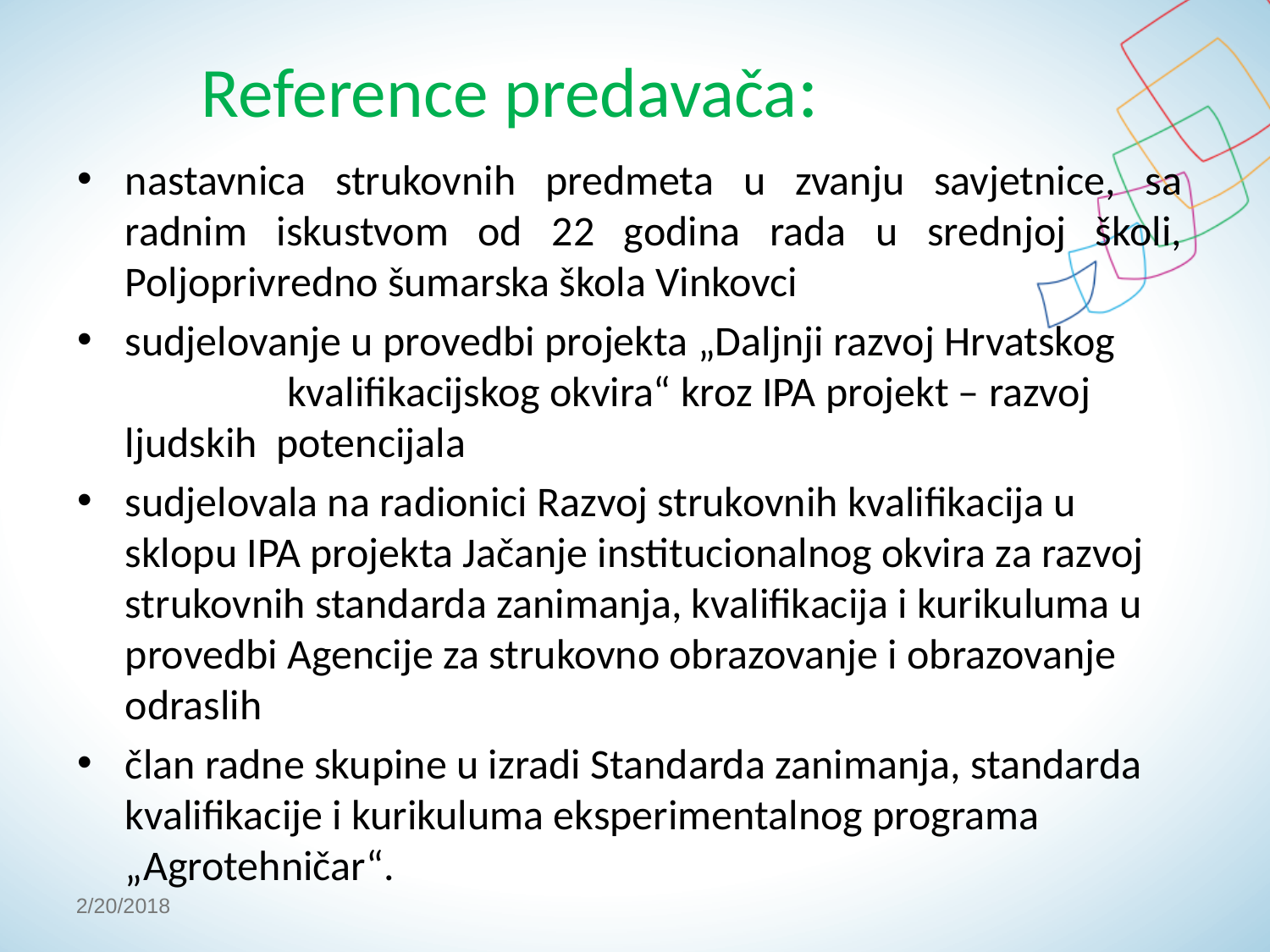

# Reference predavača:
nastavnica strukovnih predmeta u zvanju savjetnice, sa radnim iskustvom od 22 godina rada u srednjoj školi, Poljoprivredno šumarska škola Vinkovci
sudjelovanje u provedbi projekta „Daljnji razvoj Hrvatskog                         kvalifikacijskog okvira“ kroz IPA projekt – razvoj ljudskih  potencijala
sudjelovala na radionici Razvoj strukovnih kvalifikacija u sklopu IPA projekta Jačanje institucionalnog okvira za razvoj strukovnih standarda zanimanja, kvalifikacija i kurikuluma u provedbi Agencije za strukovno obrazovanje i obrazovanje odraslih
član radne skupine u izradi Standarda zanimanja, standarda kvalifikacije i kurikuluma eksperimentalnog programa „Agrotehničar“.